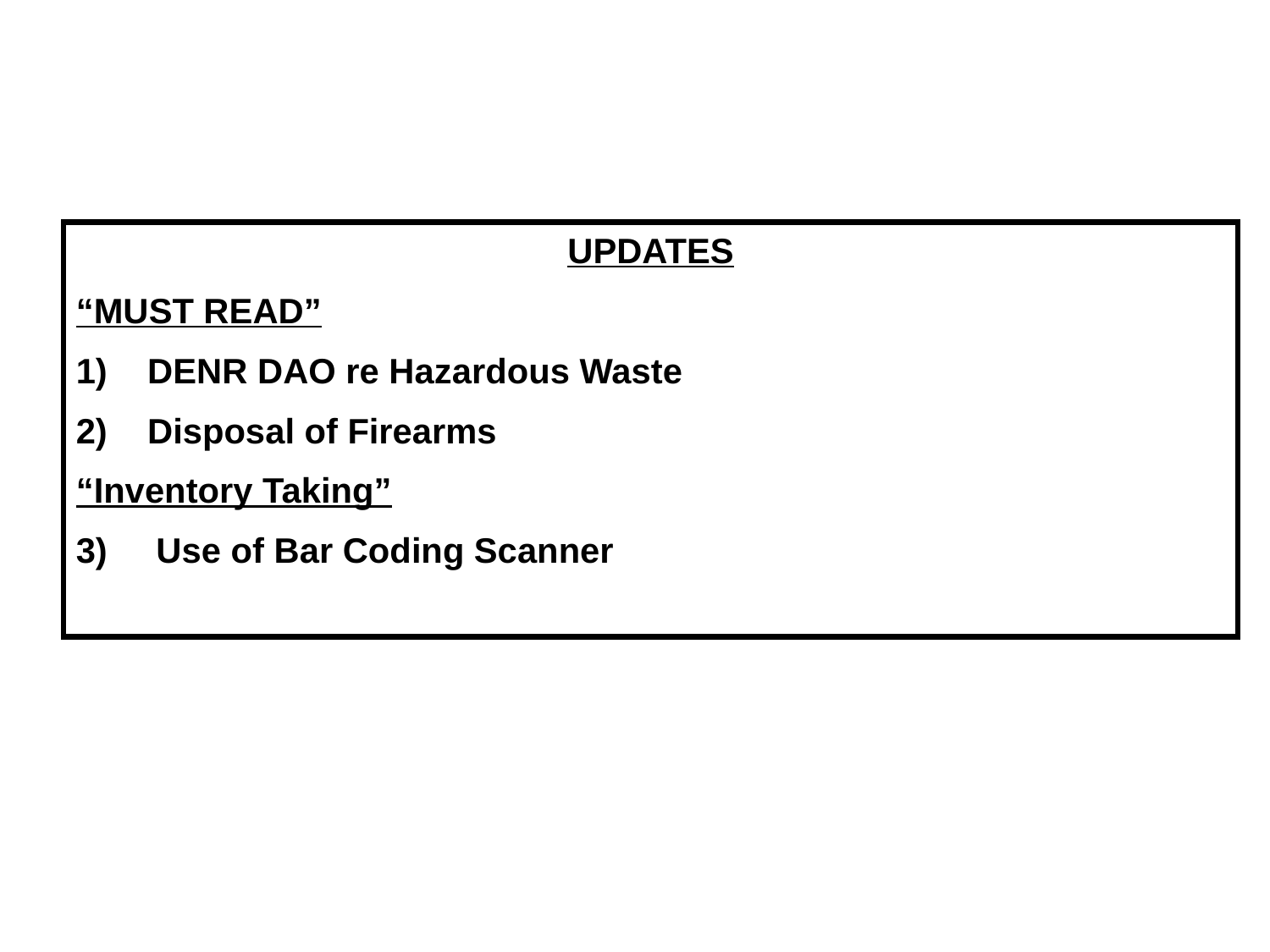

UPDATES
“MUST READ”
DENR DAO re Hazardous Waste
Disposal of Firearms
“Inventory Taking”
3)     Use of Bar Coding Scanner